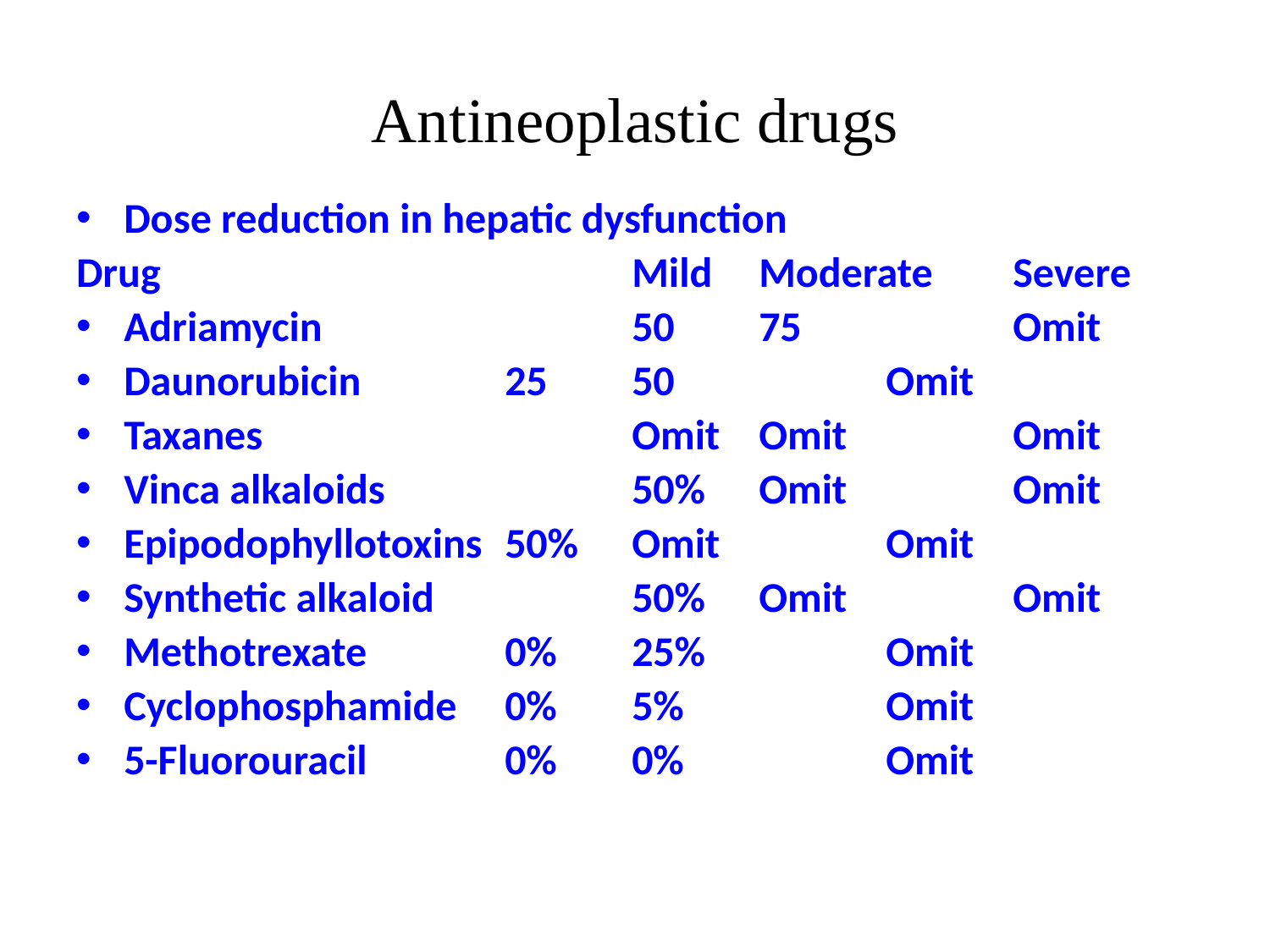

# Antineoplastic drugs
Dose reduction in hepatic dysfunction
Drug 				Mild 	Moderate 	Severe
Adriamycin			50	75		Omit
Daunorubicin		25	50		Omit
Taxanes 			Omit 	Omit 		Omit
Vinca alkaloids 		50% 	Omit 		Omit
Epipodophyllotoxins 	50% 	Omit 		Omit
Synthetic alkaloid 		50% 	Omit 		Omit
Methotrexate 		0% 	25% 		Omit
Cyclophosphamide 	0% 	5% 		Omit
5-Fluorouracil 		0% 	0% 		Omit